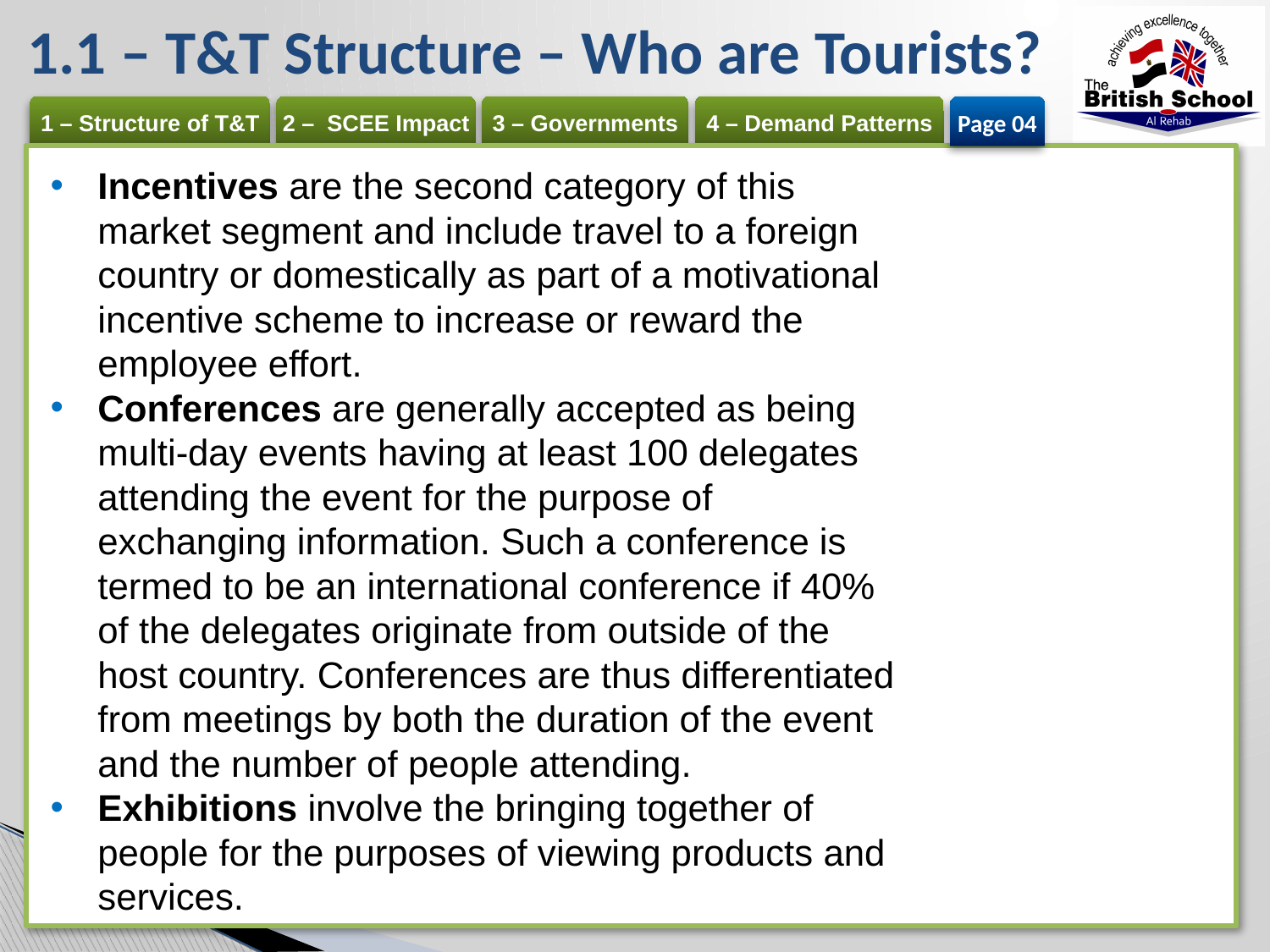

# 1.1 – T&T Structure – Who are Tourists?
Page 04
Incentives are the second category of this market segment and include travel to a foreign country or domestically as part of a motivational incentive scheme to increase or reward the employee effort.
Conferences are generally accepted as being multi-day events having at least 100 delegates attending the event for the purpose of exchanging information. Such a conference is termed to be an international conference if 40% of the delegates originate from outside of the host country. Conferences are thus differentiated from meetings by both the duration of the event and the number of people attending.
Exhibitions involve the bringing together of people for the purposes of viewing products and services.